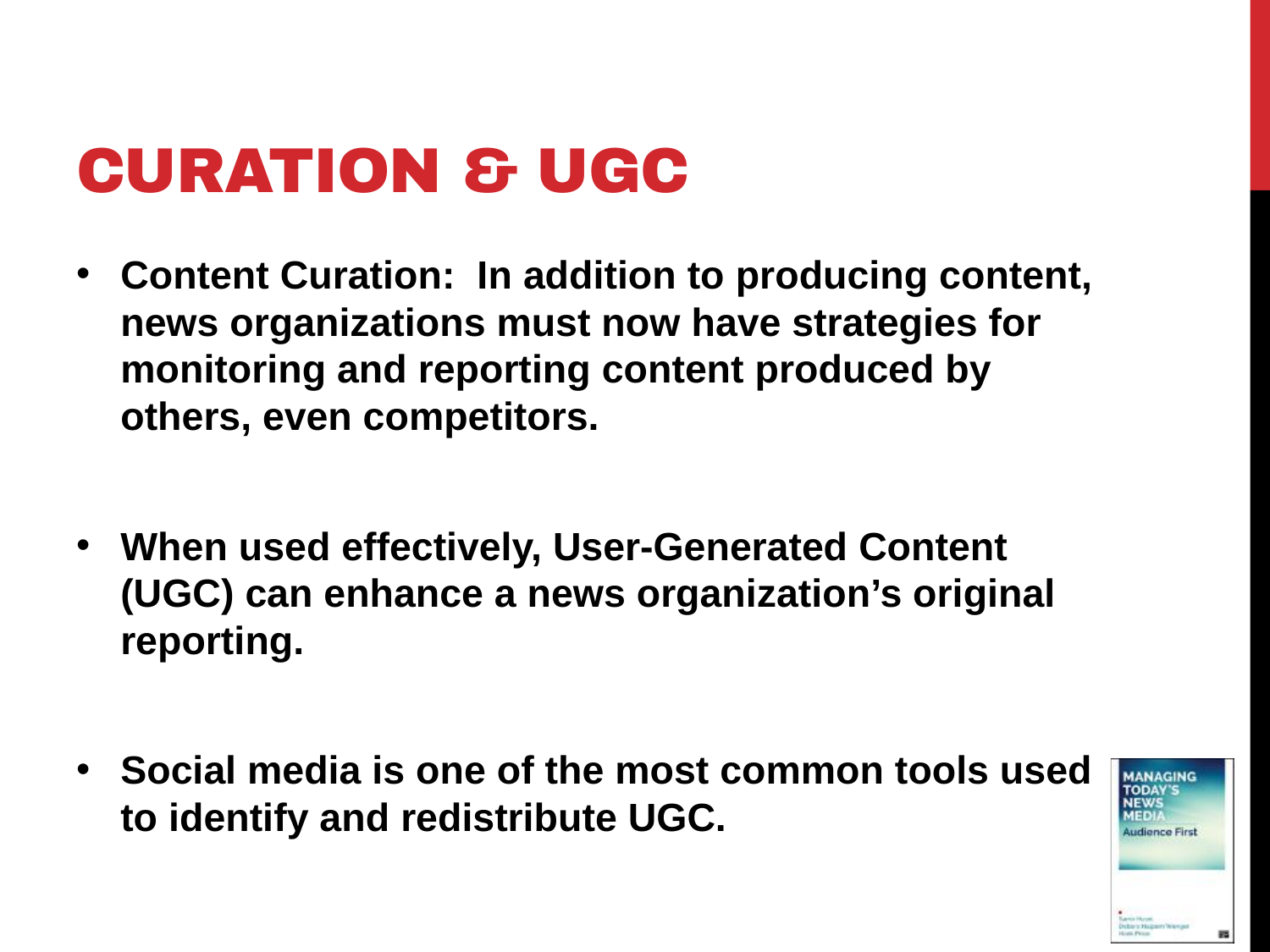

# Curation & UGC
Content Curation:  In addition to producing content, news organizations must now have strategies for monitoring and reporting content produced by others, even competitors.

When used effectively, User-Generated Content (UGC) can enhance a news organization’s original reporting.

Social media is one of the most common tools used to identify and redistribute UGC.